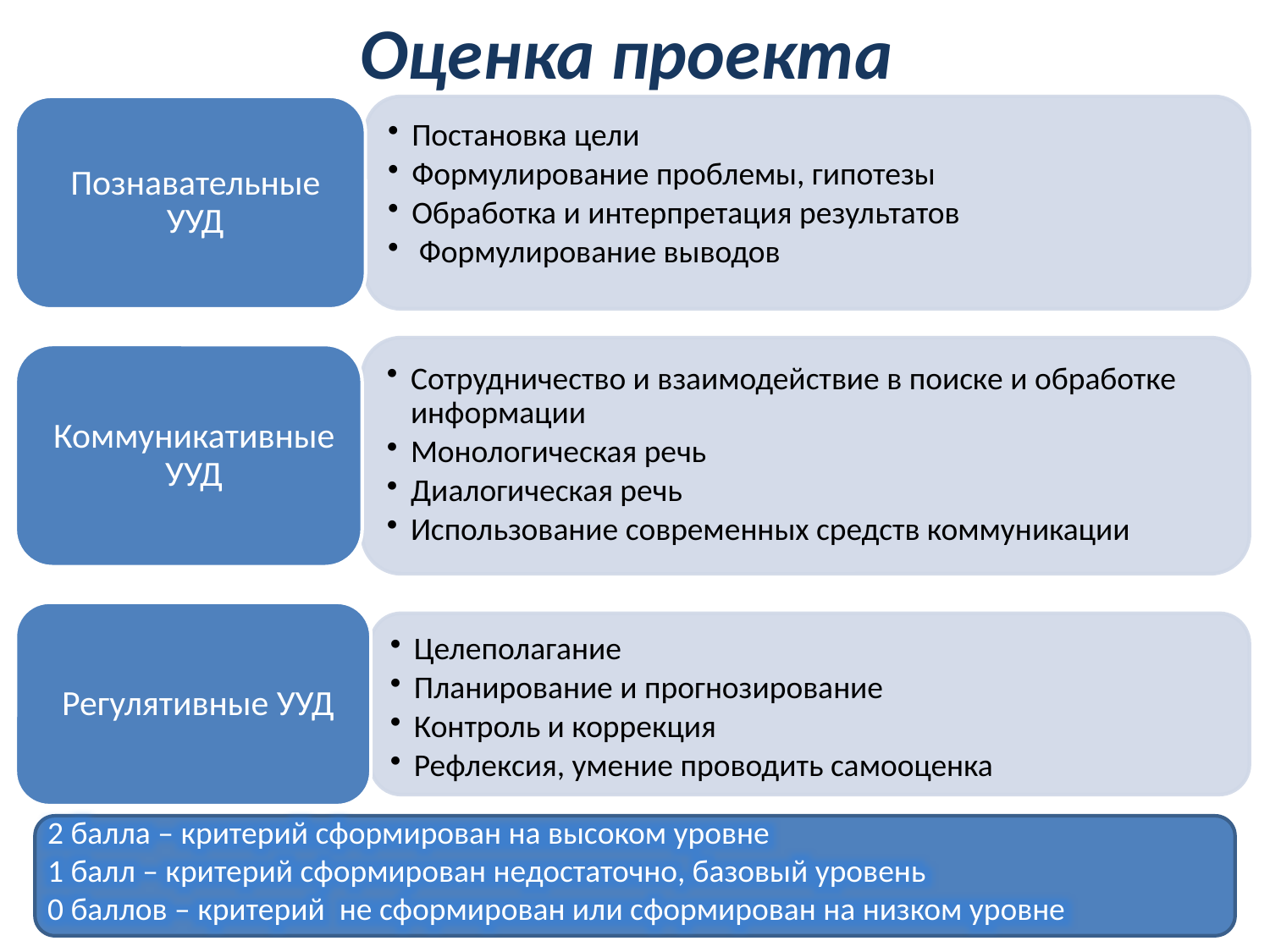

# Оценка проекта
Постановка цели
Формулирование проблемы, гипотезы
Обработка и интерпретация результатов
 Формулирование выводов
Познавательные УУД
Сотрудничество и взаимодействие в поиске и обработке информации
Монологическая речь
Диалогическая речь
Использование современных средств коммуникации
Коммуникативные УУД
Целеполагание
Планирование и прогнозирование
Контроль и коррекция
Рефлексия, умение проводить самооценка
Регулятивные УУД
2 балла – критерий сформирован на высоком уровне
1 балл – критерий сформирован недостаточно, базовый уровень
0 баллов – критерий  не сформирован или сформирован на низком уровне